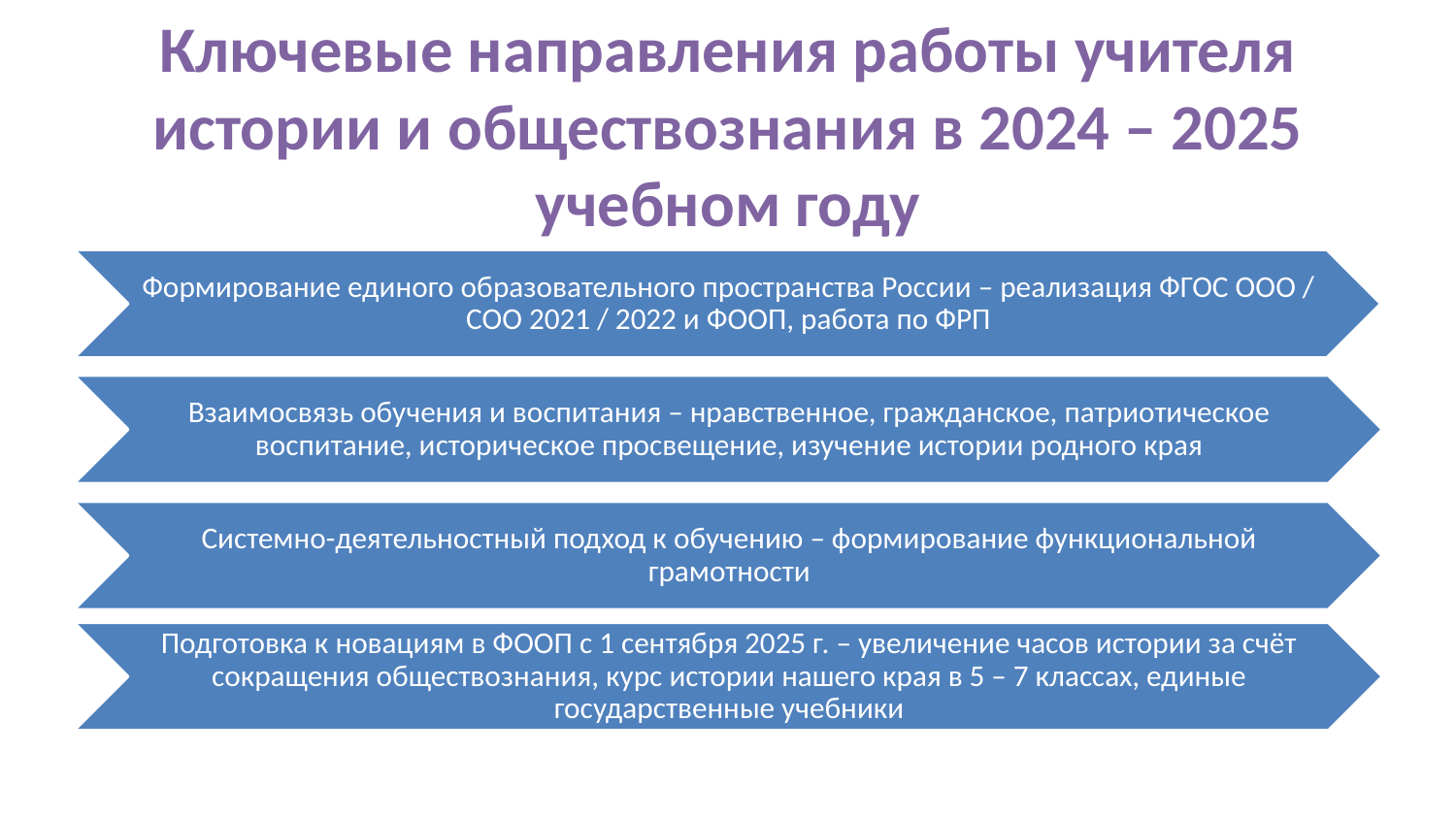

# Ключевые направления работы учителя истории и обществознания в 2024 – 2025 учебном году
Формирование единого образовательного пространства России – реализация ФГОС ООО / СОО 2021 / 2022 и ФООП, работа по ФРП
Взаимосвязь обучения и воспитания – нравственное, гражданское, патриотическое воспитание, историческое просвещение, изучение истории родного края
Системно-деятельностный подход к обучению – формирование функциональной грамотности
Подготовка к новациям в ФООП с 1 сентября 2025 г. – увеличение часов истории за счёт сокращения обществознания, курс истории нашего края в 5 – 7 классах, единые государственные учебники